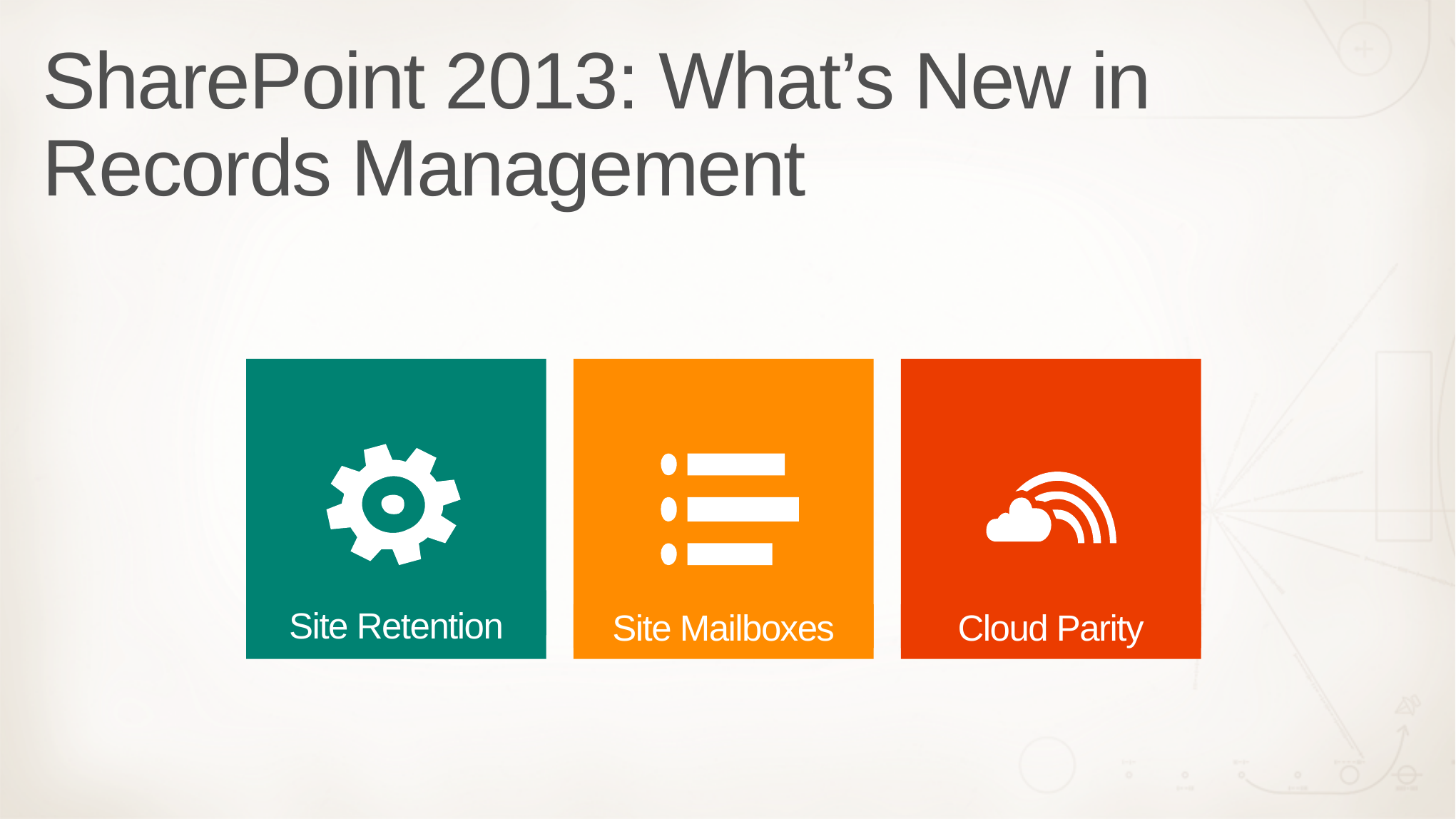

SharePoint 2013: What’s New in Records Management

Site Retention

Site Mailboxes

Cloud Parity